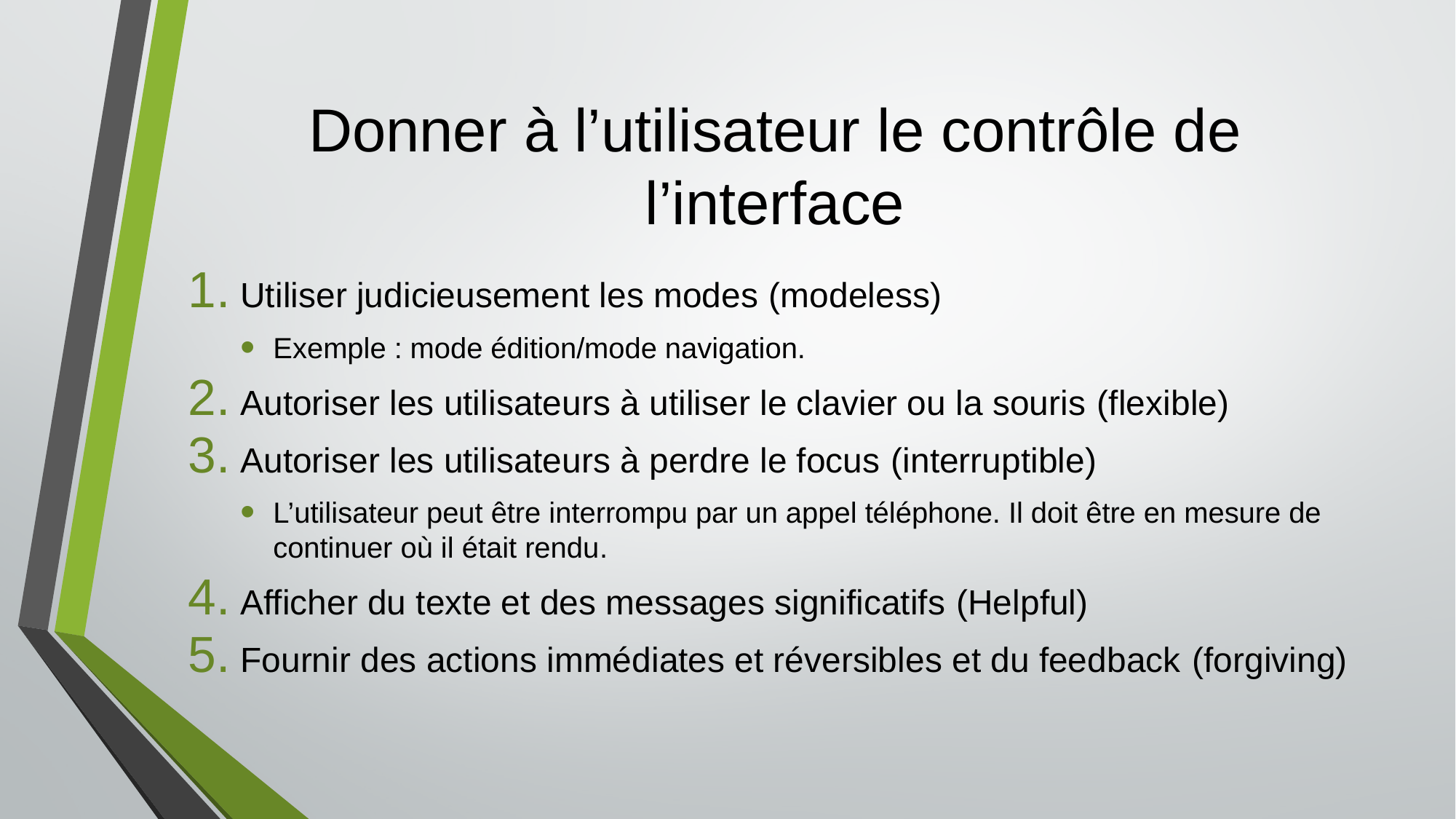

# Donner à l’utilisateur le contrôle de l’interface
Utiliser judicieusement les modes (modeless)
Exemple : mode édition/mode navigation.
Autoriser les utilisateurs à utiliser le clavier ou la souris (flexible)
Autoriser les utilisateurs à perdre le focus (interruptible)
L’utilisateur peut être interrompu par un appel téléphone. Il doit être en mesure de continuer où il était rendu.
Afficher du texte et des messages significatifs (Helpful)
Fournir des actions immédiates et réversibles et du feedback (forgiving)